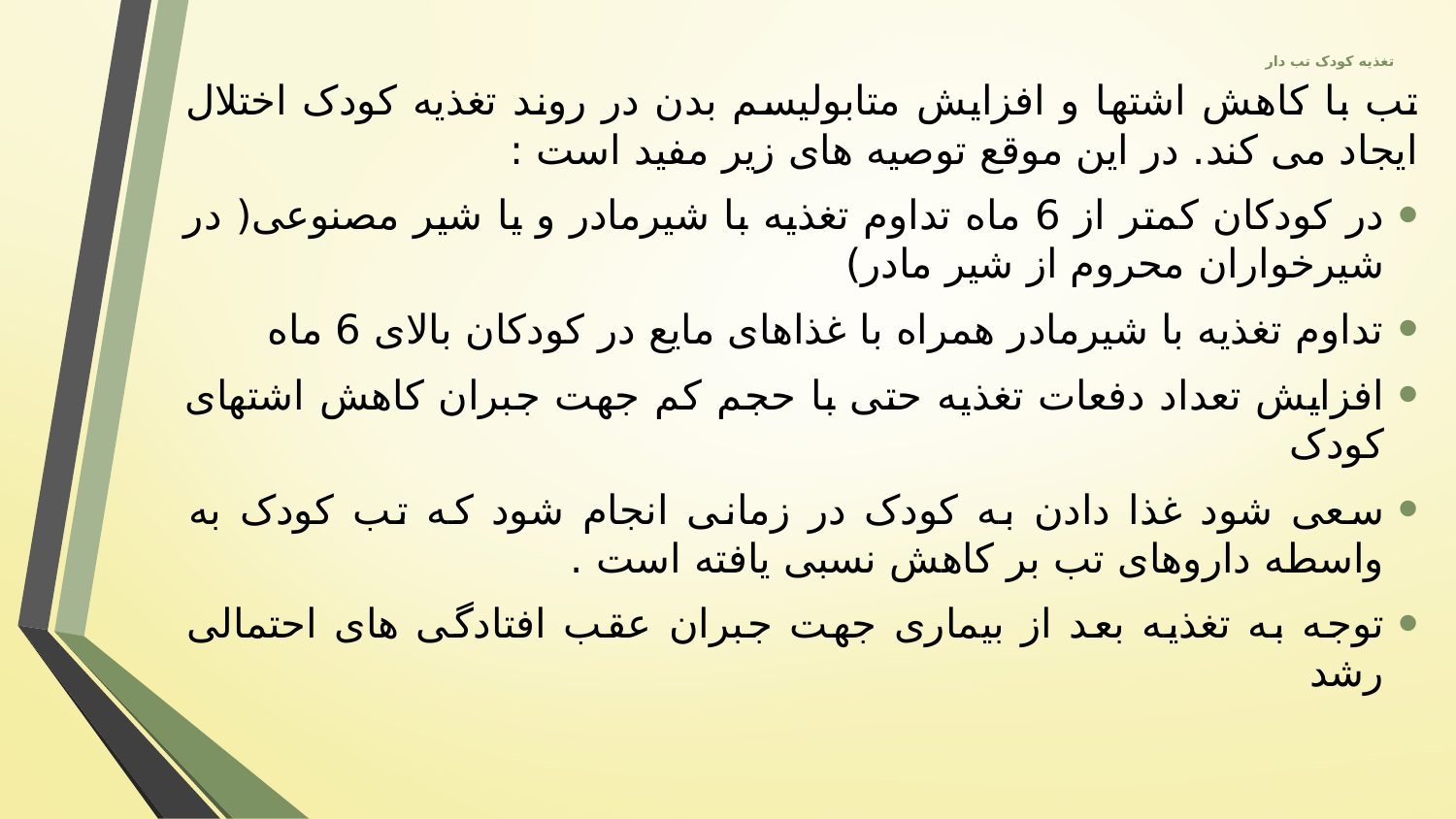

# تغذیه کودک تب دار
تب با کاهش اشتها و افزایش متابولیسم بدن در روند تغذیه کودک اختلال ایجاد می کند. در این موقع توصیه های زیر مفید است :
در کودکان کمتر از 6 ماه تداوم تغذیه با شیرمادر و یا شیر مصنوعی( در شیرخواران محروم از شیر مادر)
تداوم تغذیه با شیرمادر همراه با غذاهای مایع در کودکان بالای 6 ماه
افزایش تعداد دفعات تغذیه حتی با حجم کم جهت جبران کاهش اشتهای کودک
سعی شود غذا دادن به کودک در زمانی انجام شود که تب کودک به واسطه داروهای تب بر کاهش نسبی یافته است .
توجه به تغذیه بعد از بیماری جهت جبران عقب افتادگی های احتمالی رشد